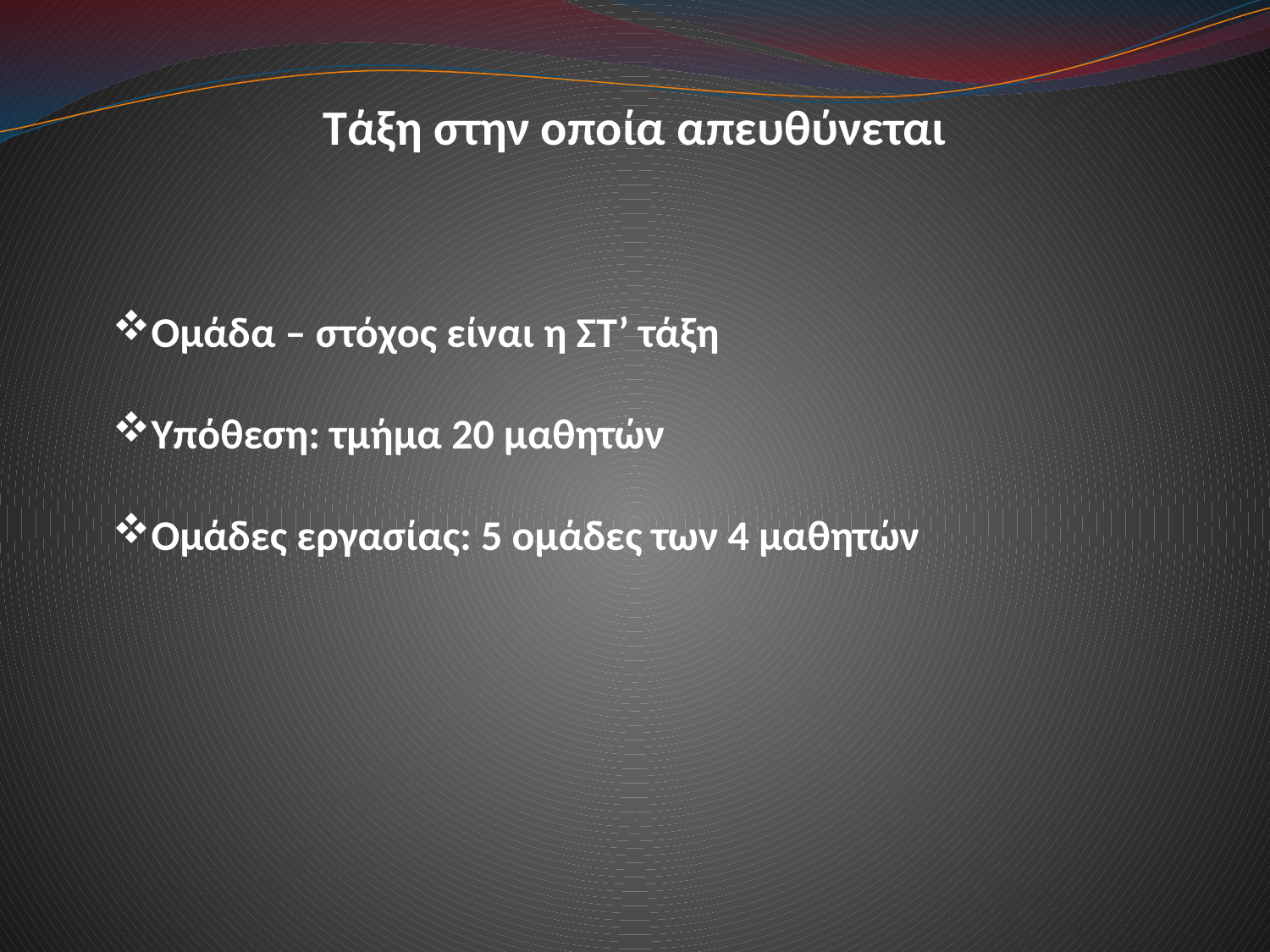

Τάξη στην οποία απευθύνεται
Ομάδα – στόχος είναι η ΣΤ’ τάξη
Υπόθεση: τμήμα 20 μαθητών
Ομάδες εργασίας: 5 ομάδες των 4 μαθητών